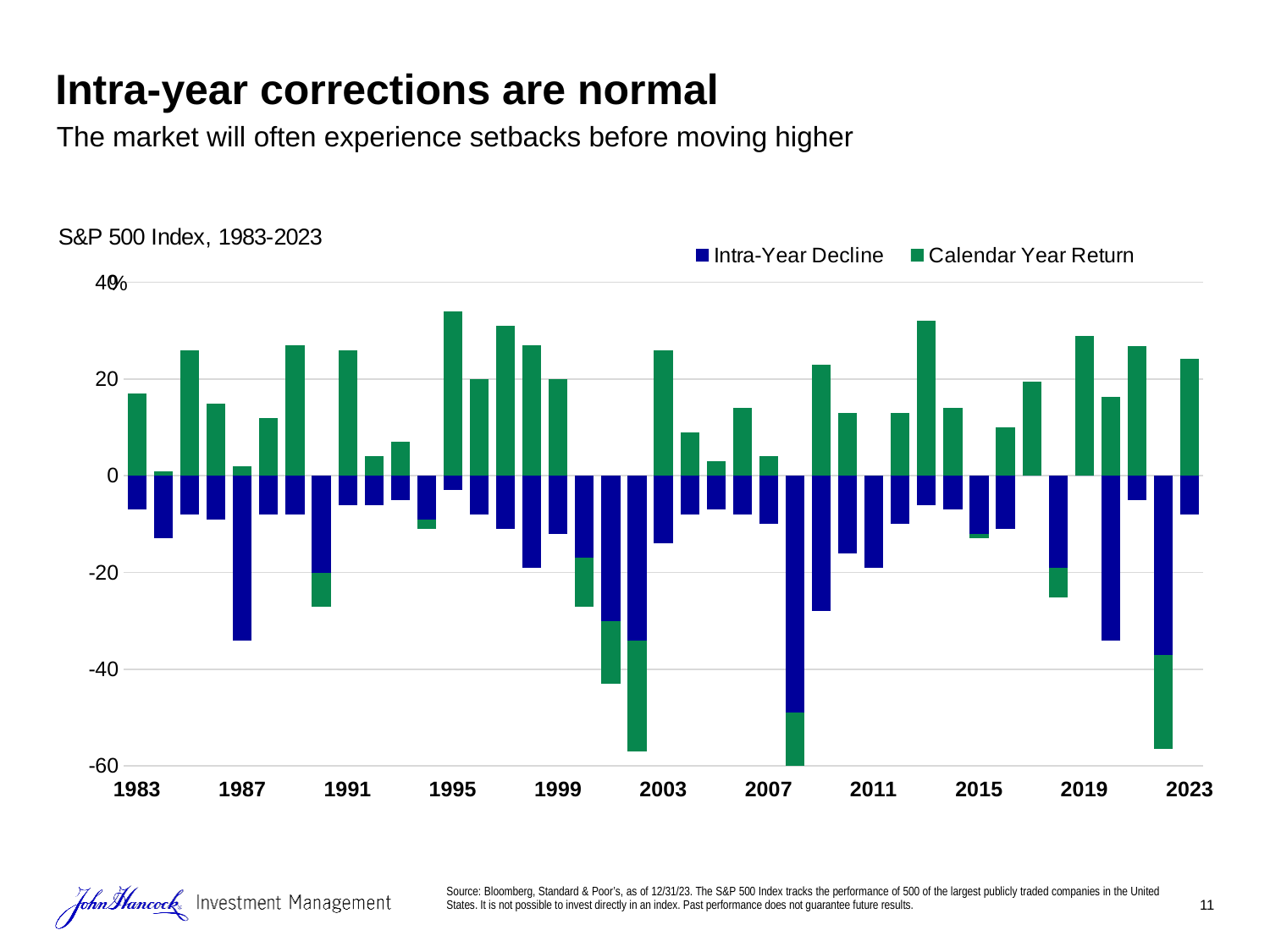

# Intra-year corrections are normal
The market will often experience setbacks before moving higher

### Chart

| Category | Intra-Year Decline | Calendar Year Return |
|---|---|---|
| 30681 | -7.0 | 17.0 |
| 31047 | -13.0 | 1.0 |
| 31412 | -8.0 | 26.0 |
| 31777 | -9.0 | 15.0 |
| 32142 | -34.0 | 2.0 |
| 32508 | -8.0 | 12.0 |
| 32873 | -8.0 | 27.0 |
| 33238 | -20.0 | -7.0 |
| 33603 | -6.0 | 26.0 |
| 33969 | -6.0 | 4.0 |
| 34334 | -5.0 | 7.0 |
| 34699 | -9.0 | -2.0 |
| 35064 | -3.0 | 34.0 |
| 35430 | -8.0 | 20.0 |
| 35795 | -11.0 | 31.0 |
| 36160 | -19.0 | 27.0 |
| 36525 | -12.0 | 20.0 |
| 36891 | -17.0 | -10.0 |
| 37256 | -30.0 | -13.0 |
| 37621 | -34.0 | -23.0 |
| 37986 | -14.0 | 26.0 |
| 38352 | -8.0 | 9.0 |
| 38717 | -7.0 | 3.0 |
| 39082 | -8.0 | 14.0 |
| 39447 | -10.0 | 4.0 |
| 39813 | -49.0 | -38.0 |
| 40178 | -28.0 | 23.0 |
| 40543 | -16.0 | 13.0 |
| 40908 | -19.0 | 0.0 |
| 41274 | -10.0 | 13.0 |
| 41639 | -6.0 | 32.0 |
| 42004 | -7.0 | 14.0 |
| 42369 | -12.0 | -1.0 |
| 42735 | -11.0 | 10.0 |
| 43100 | 0.0 | 19.42 |
| 43465 | -19.0 | -6.24 |
| 43830 | 0.0 | 28.88 |
| 44196 | -34.0 | 16.26 |
| 44561 | -5.0 | 26.89 |
| 44926 | -37.0 | -19.44 |
| 45291 | -8.0 | 24.23 |
%
Source: Bloomberg, Standard & Poor’s, as of 12/31/23. The S&P 500 Index tracks the performance of 500 of the largest publicly traded companies in the United States. It is not possible to invest directly in an index. Past performance does not guarantee future results.
11